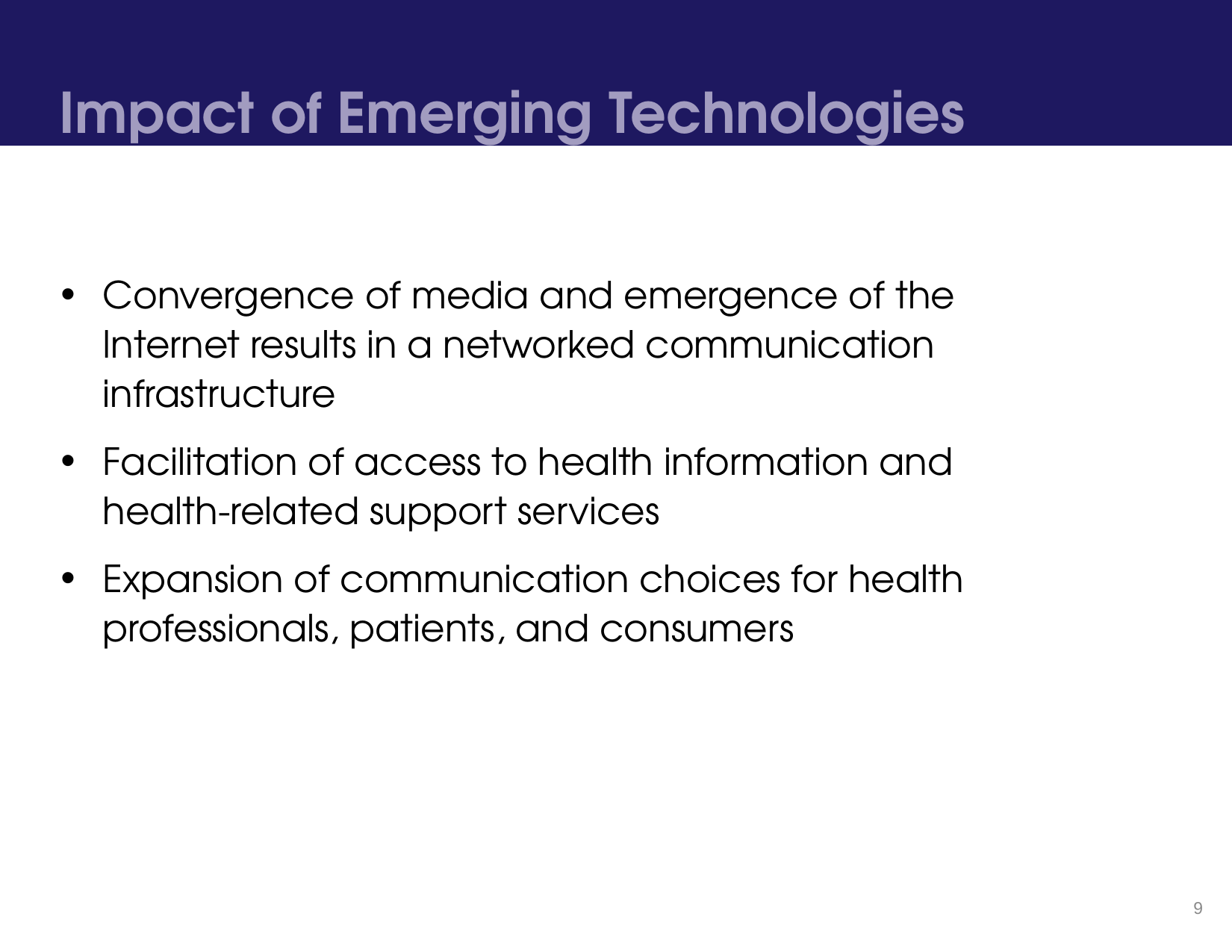

# Impact of Emerging Technologies
Convergence of media and emergence of the Internet results in a networked communication infrastructure
Facilitation of access to health information and health-related support services
Expansion of communication choices for health professionals, patients, and consumers

9